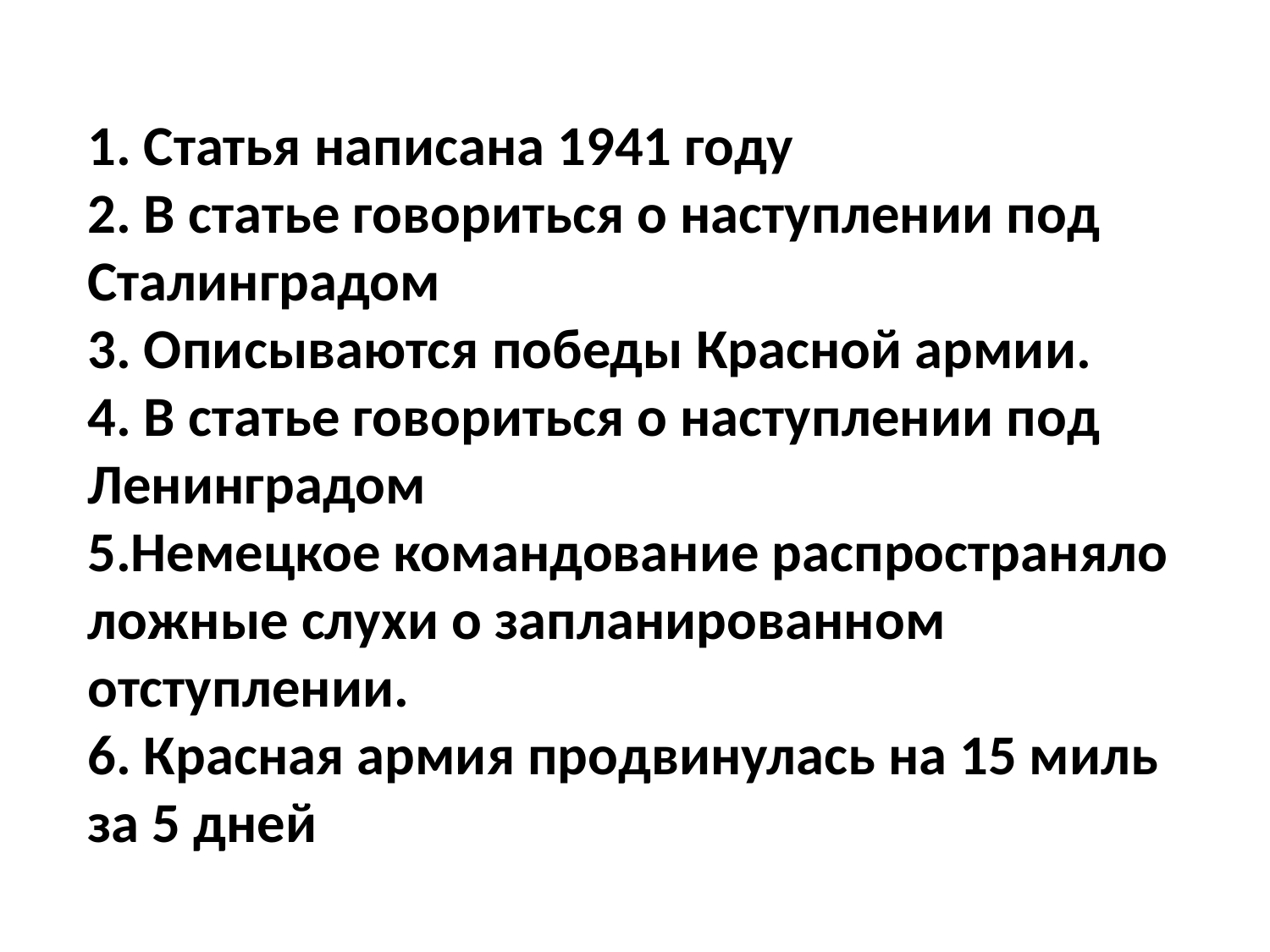

# 1. Статья написана 1941 году 2. В статье говориться о наступлении под Сталинградом 3. Описываются победы Красной армии. 4. В статье говориться о наступлении под Ленинградом 5.Немецкое командование распространяло ложные слухи о запланированном отступлении. 6. Красная армия продвинулась на 15 миль за 5 дней